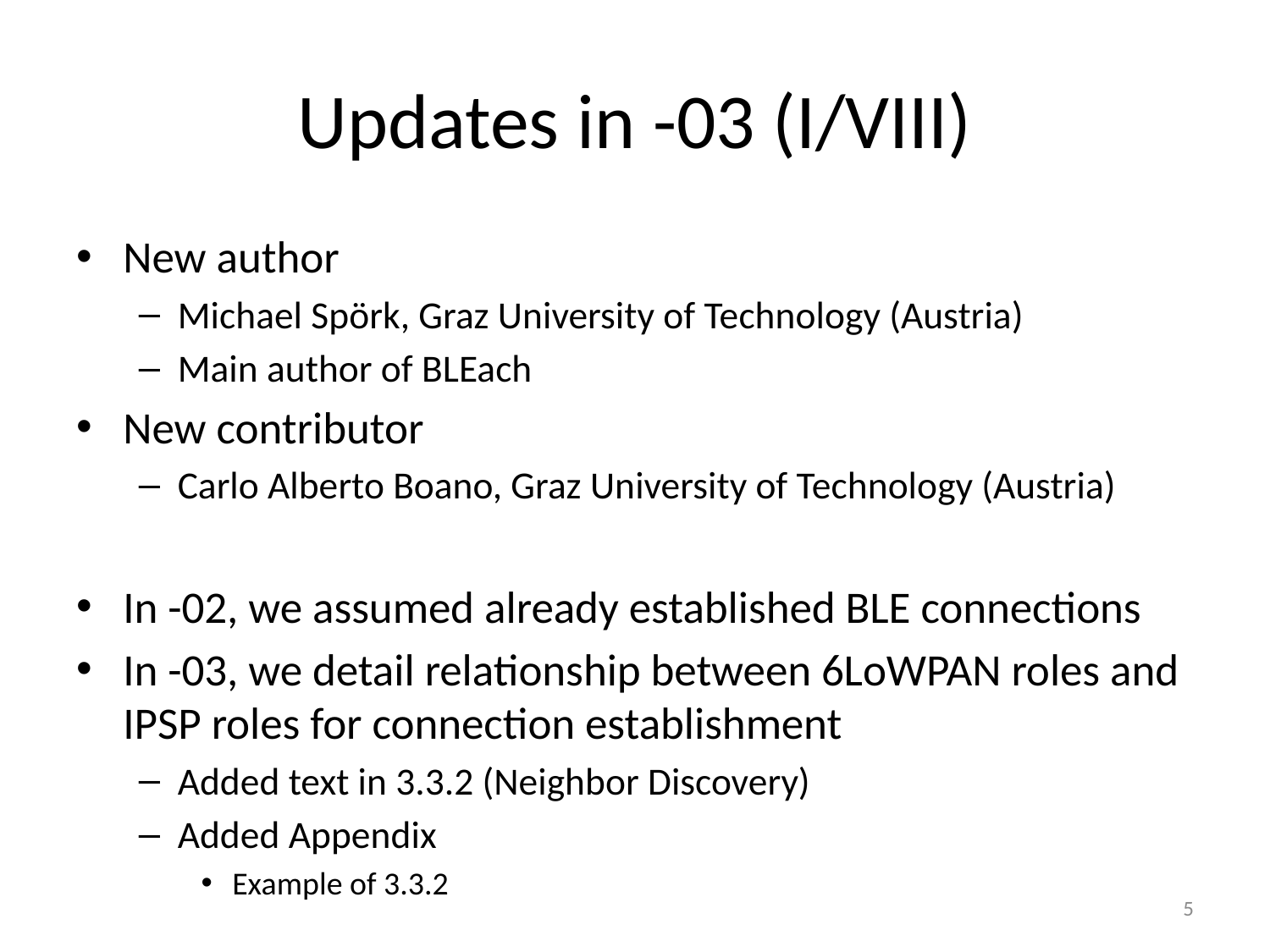

# Updates in -03 (I/VIII)
New author
Michael Spörk, Graz University of Technology (Austria)
Main author of BLEach
New contributor
Carlo Alberto Boano, Graz University of Technology (Austria)

In -02, we assumed already established BLE connections
In -03, we detail relationship between 6LoWPAN roles and IPSP roles for connection establishment
Added text in 3.3.2 (Neighbor Discovery)
Added Appendix
Example of 3.3.2

5